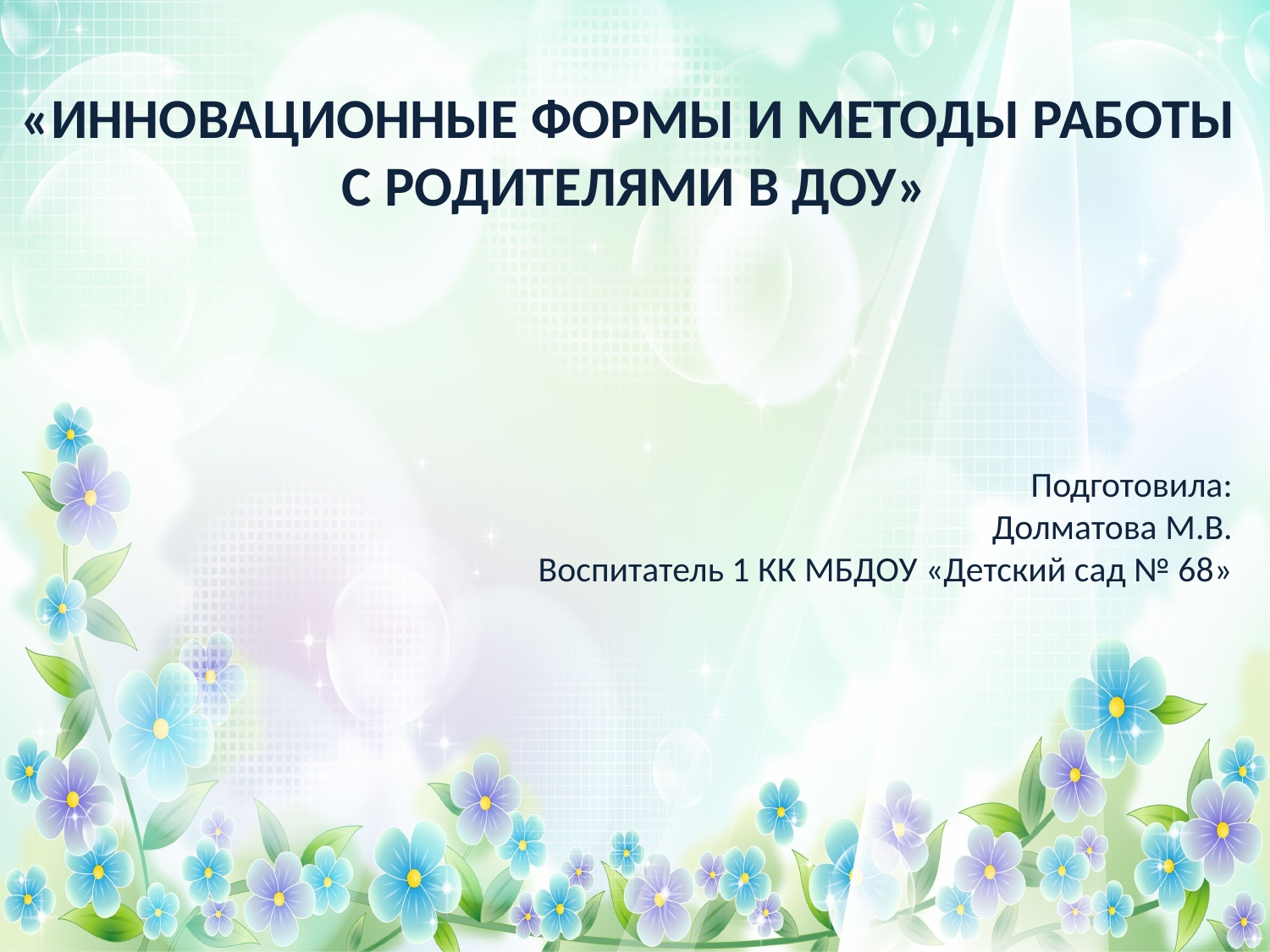

«ИННОВАЦИОННЫЕ ФОРМЫ И МЕТОДЫ РАБОТЫ
С РОДИТЕЛЯМИ В ДОУ»
Подготовила:
Долматова М.В.
Воспитатель 1 КК МБДОУ «Детский сад № 68»